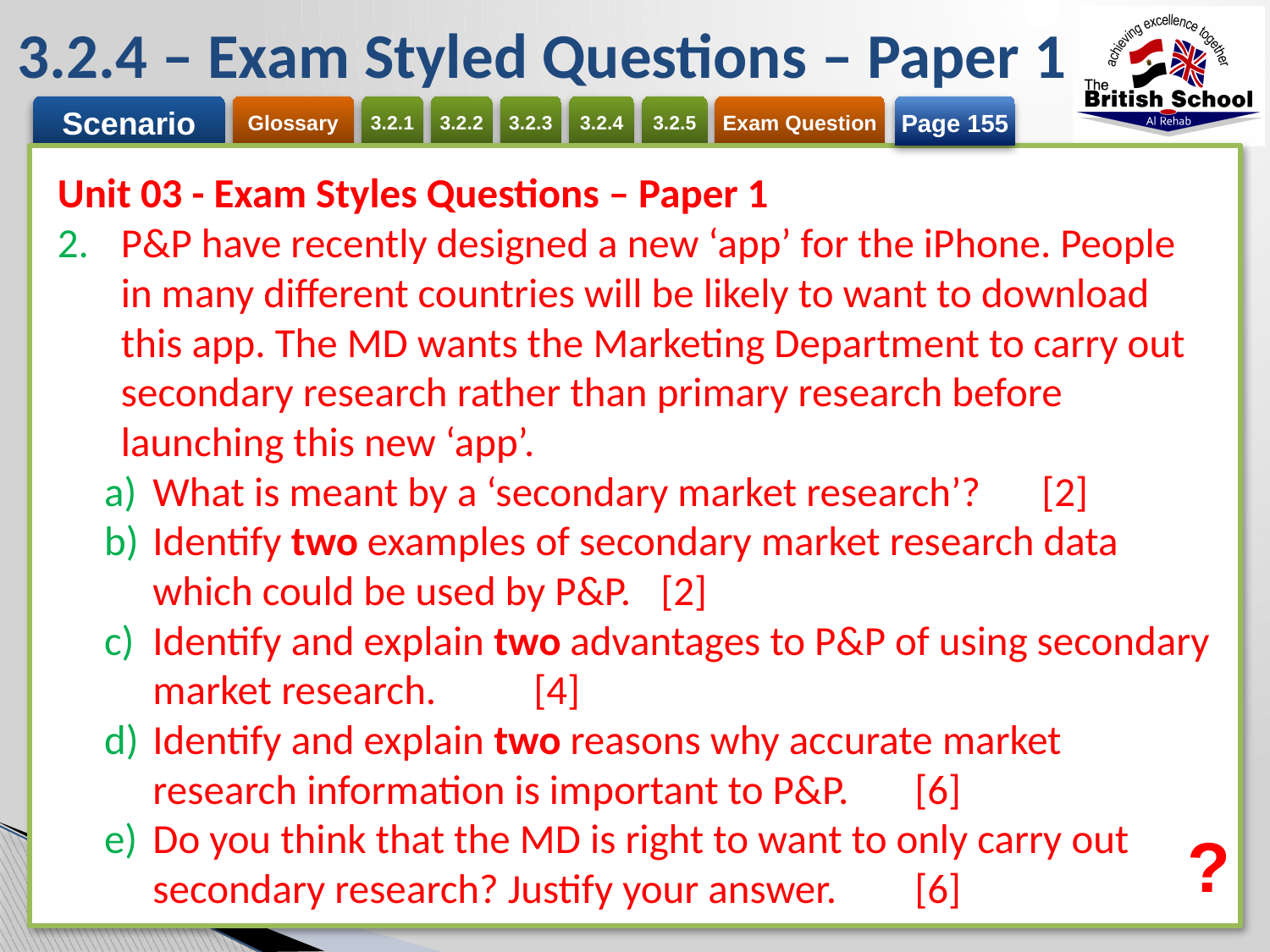

# 3.2.4 – Exam Styled Questions – Paper 1
Page 155
Unit 03 - Exam Styles Questions – Paper 1
P&P have recently designed a new ‘app’ for the iPhone. People in many different countries will be likely to want to download this app. The MD wants the Marketing Department to carry out secondary research rather than primary research before launching this new ‘app’.
What is meant by a ‘secondary market research’?	[2]
Identify two examples of secondary market research data which could be used by P&P.	[2]
Identify and explain two advantages to P&P of using secondary market research.	[4]
Identify and explain two reasons why accurate market research information is important to P&P.	[6]
Do you think that the MD is right to want to only carry out secondary research? Justify your answer.	[6]
?